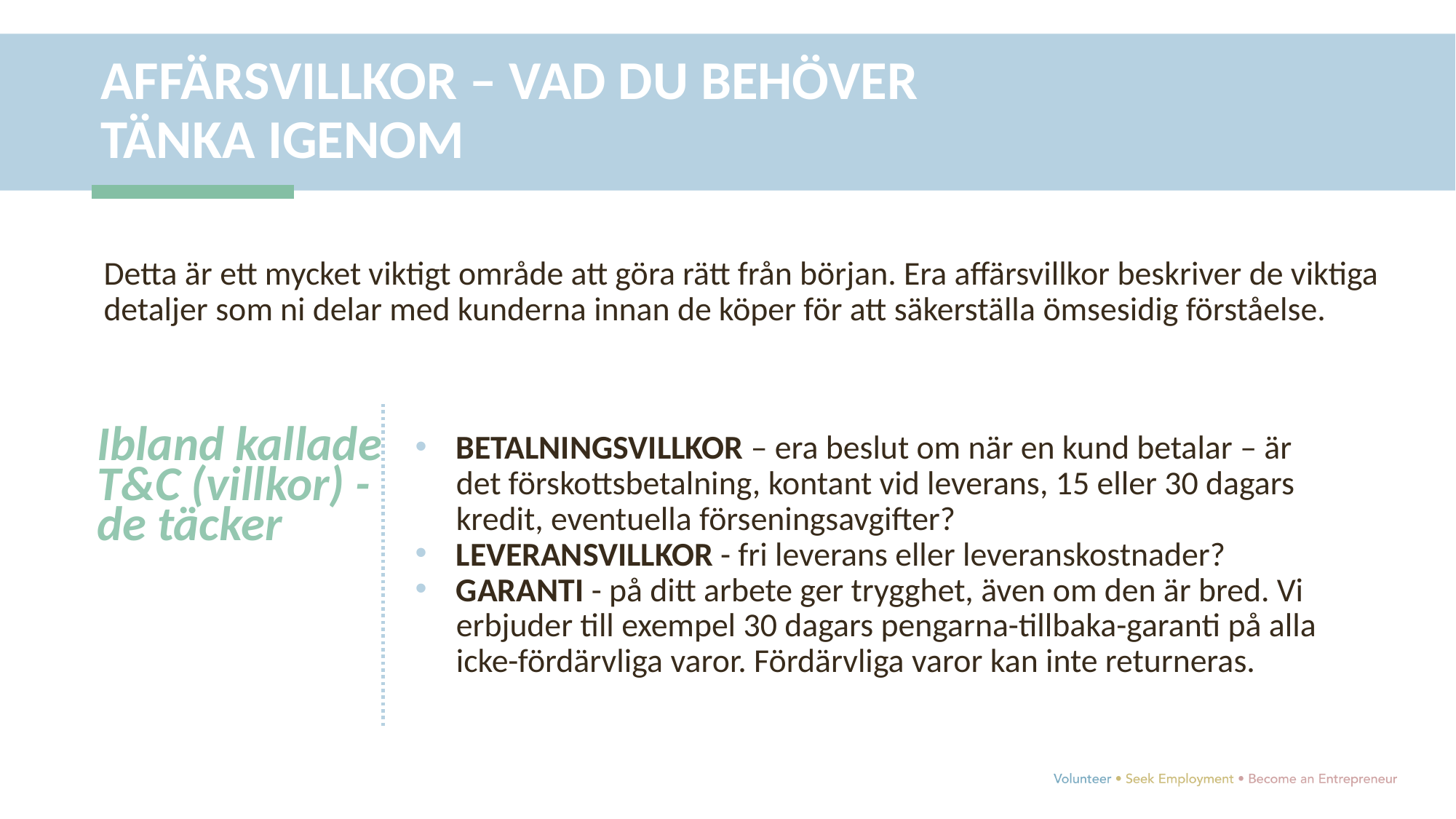

AFFÄRSVILLKOR – VAD DU BEHÖVER TÄNKA IGENOM
Detta är ett mycket viktigt område att göra rätt från början. Era affärsvillkor beskriver de viktiga detaljer som ni delar med kunderna innan de köper för att säkerställa ömsesidig förståelse.

Ibland kallade T&C (villkor) - de täcker

BETALNINGSVILLKOR – era beslut om när en kund betalar – är det förskottsbetalning, kontant vid leverans, 15 eller 30 dagars kredit, eventuella förseningsavgifter?
LEVERANSVILLKOR - fri leverans eller leveranskostnader?
GARANTI - på ditt arbete ger trygghet, även om den är bred. Vi erbjuder till exempel 30 dagars pengarna-tillbaka-garanti på alla icke-fördärvliga varor. Fördärvliga varor kan inte returneras.